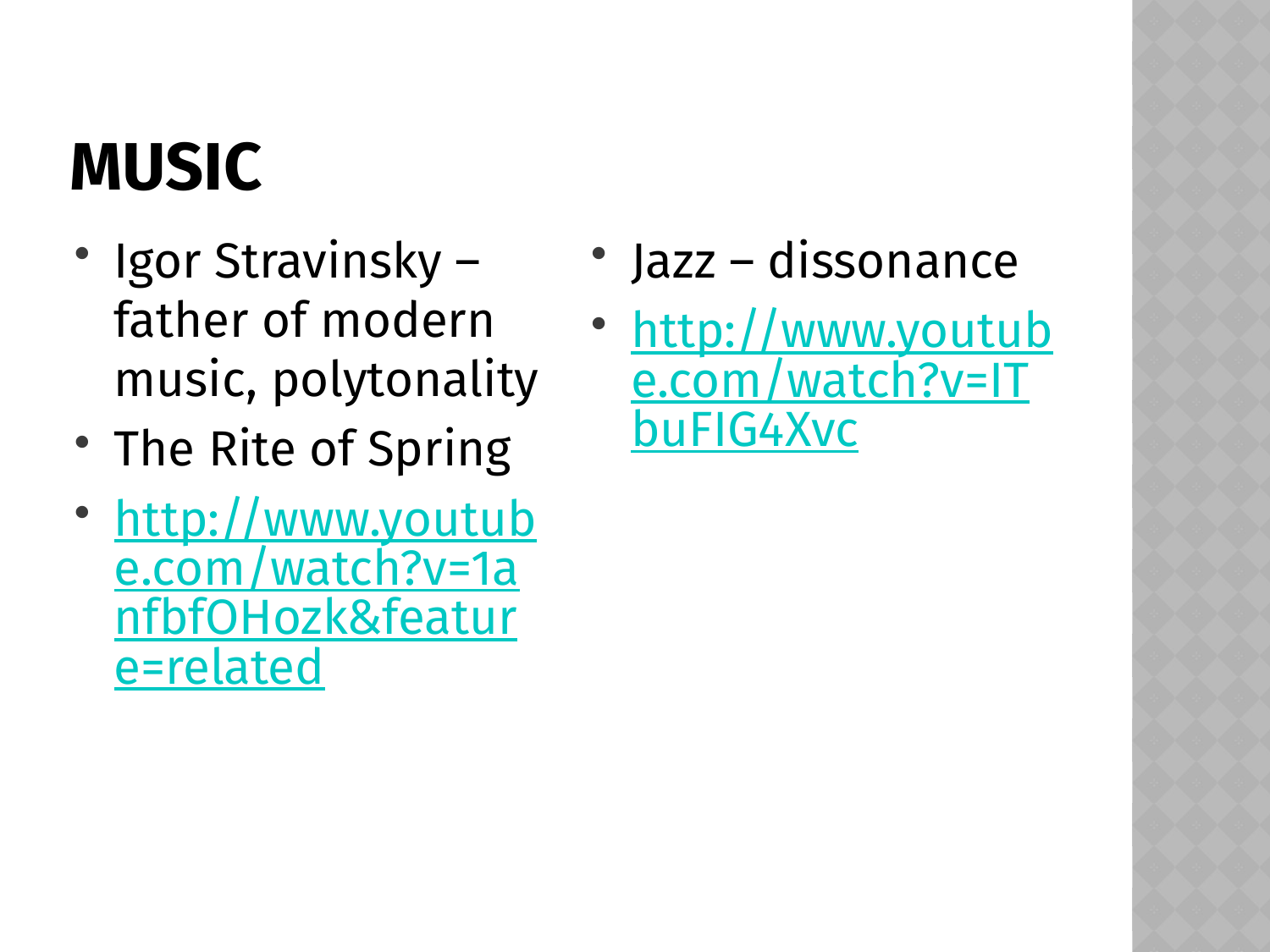

# music
Igor Stravinsky – father of modern music, polytonality
The Rite of Spring
http://www.youtube.com/watch?v=1anfbfOHozk&feature=related

Jazz – dissonance
http://www.youtube.com/watch?v=ITbuFIG4Xvc